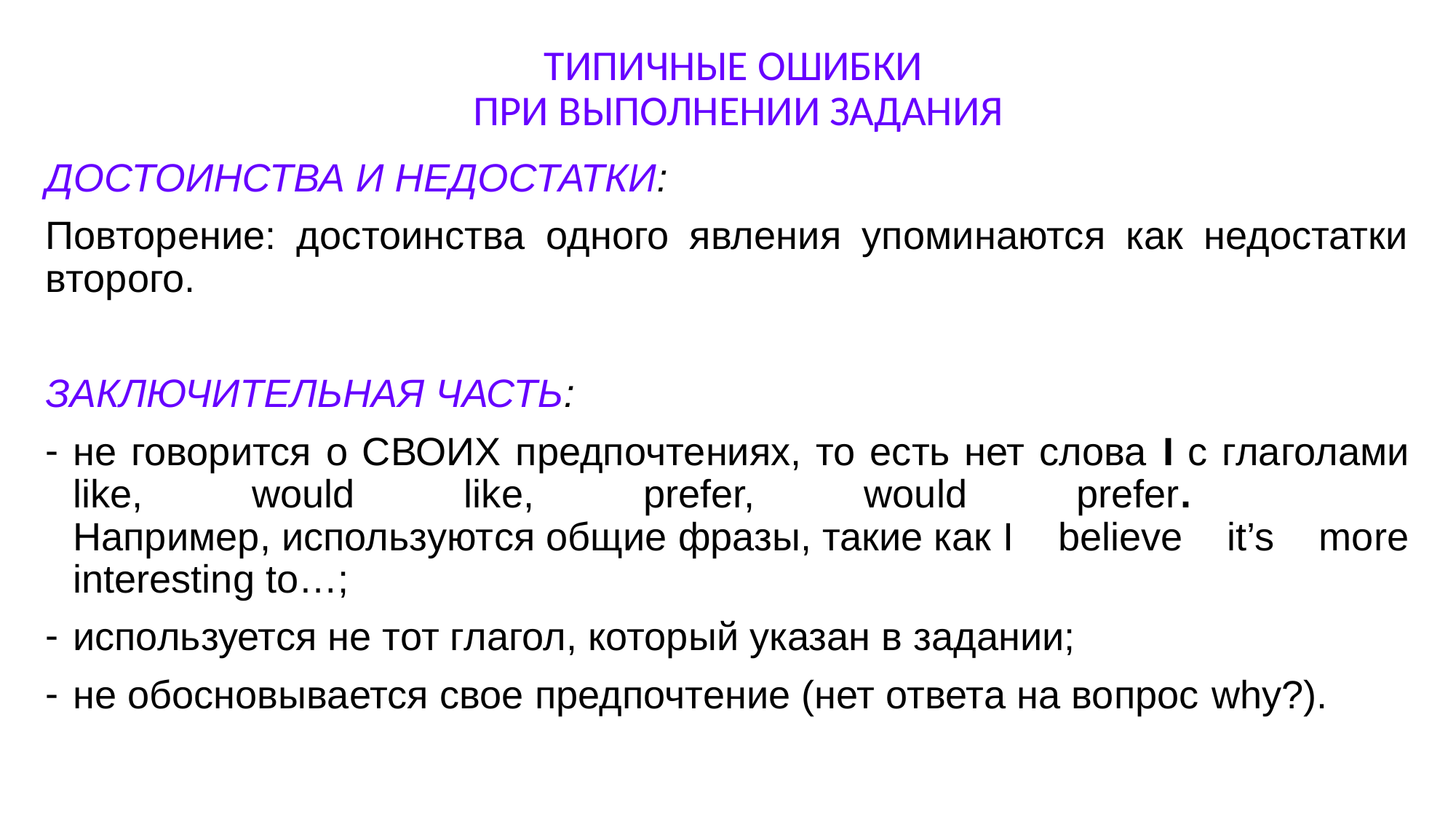

# ТИПИЧНЫЕ ОШИБКИ ПРИ ВЫПОЛНЕНИИ ЗАДАНИЯ
ДОСТОИНСТВА И НЕДОСТАТКИ:
Повторение: достоинства одного явления упоминаются как недостатки второго.

ЗАКЛЮЧИТЕЛЬНАЯ ЧАСТЬ:
не говорится о СВОИХ предпочтениях, то есть нет слова I с глаголами like, would like, prefer, would prefer.
Например, используютcя общие фразы, такие как I believe it’s more interesting to…;
используется не тот глагол, который указан в задании;
не обосновывается свое предпочтение (нет ответа на вопрос why?).